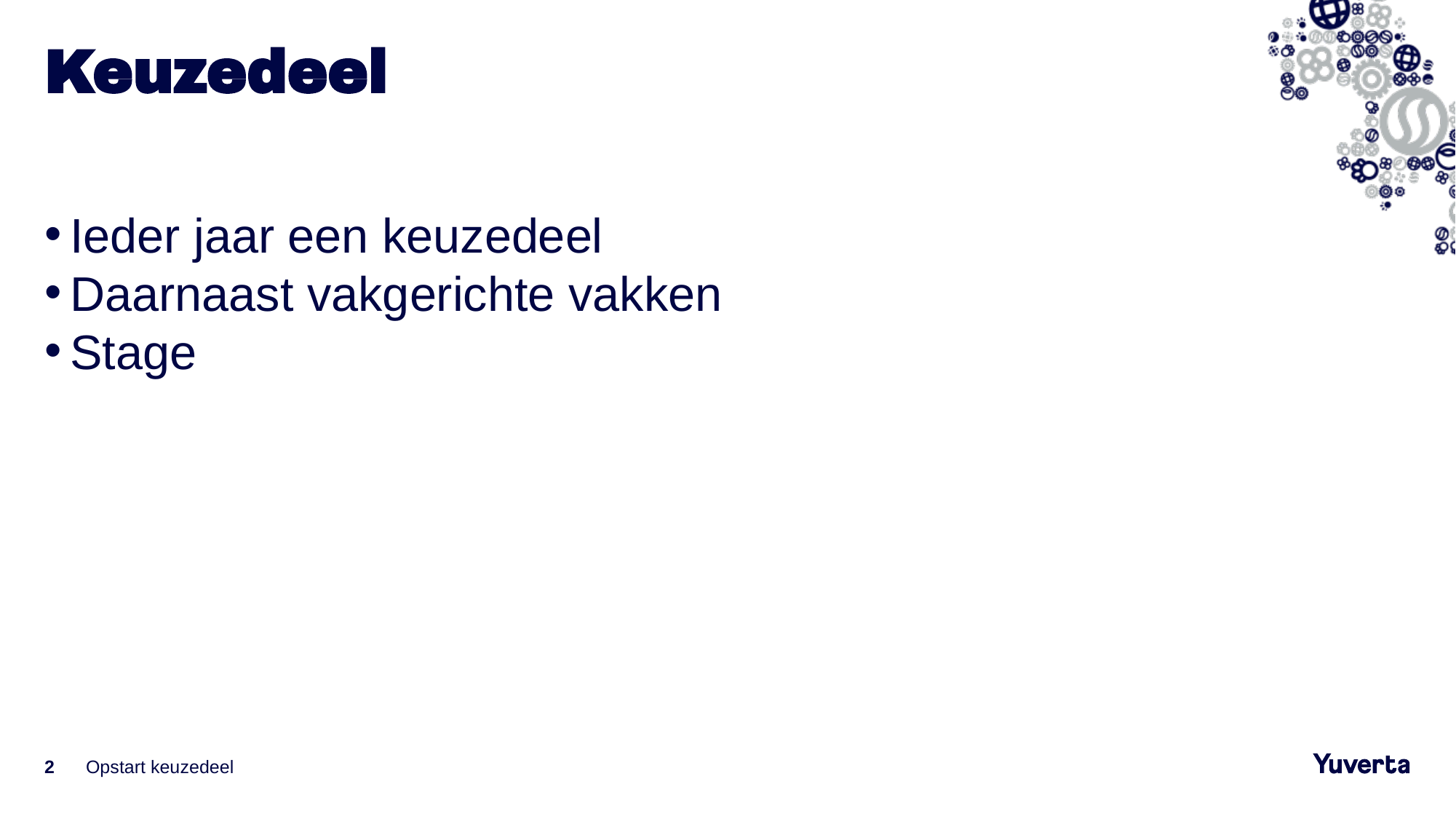

# Keuzedeel
Ieder jaar een keuzedeel
Daarnaast vakgerichte vakken
Stage

2
Opstart keuzedeel
20-11-2022